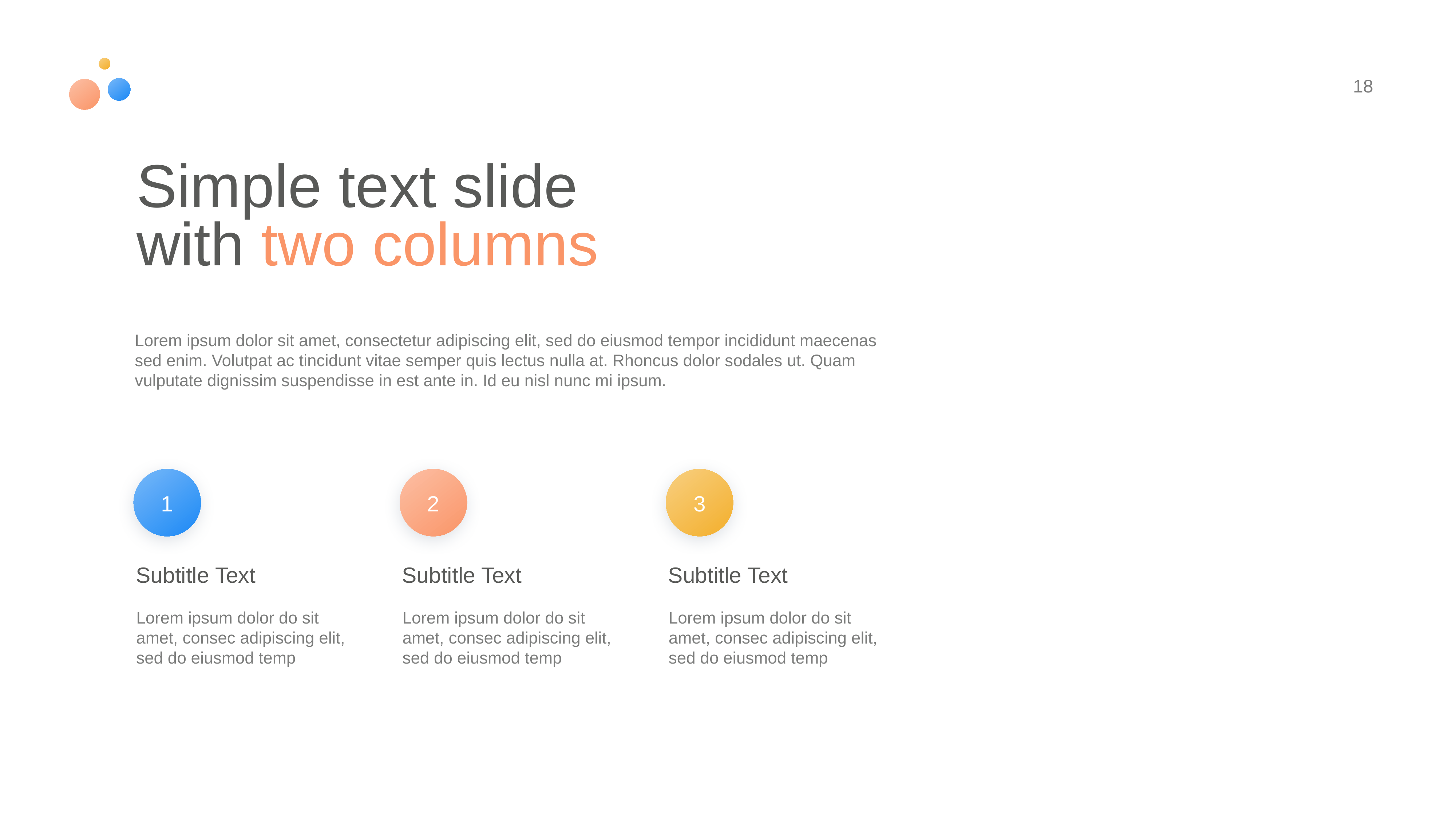

18

Simple text slide
with two columns
Lorem ipsum dolor sit amet, consectetur adipiscing elit, sed do eiusmod tempor incididunt maecenas sed enim. Volutpat ac tincidunt vitae semper quis lectus nulla at. Rhoncus dolor sodales ut. Quam vulputate dignissim suspendisse in est ante in. Id eu nisl nunc mi ipsum.

1
2
3
Subtitle Text
Subtitle Text
Subtitle Text
Lorem ipsum dolor do sit amet, consec adipiscing elit, sed do eiusmod temp
Lorem ipsum dolor do sit amet, consec adipiscing elit, sed do eiusmod temp
Lorem ipsum dolor do sit amet, consec adipiscing elit, sed do eiusmod temp